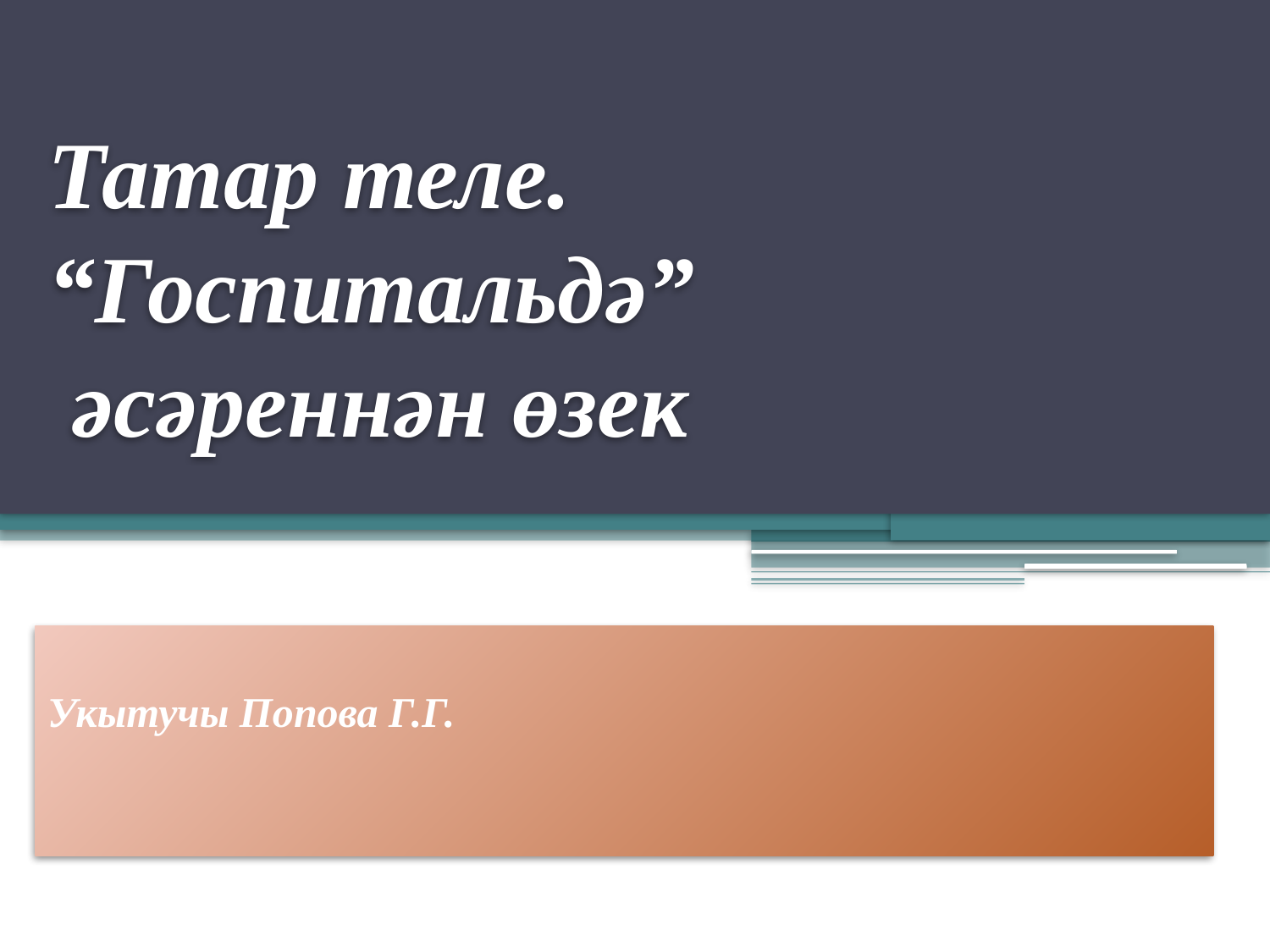

# Татар теле. “Госпитальдә” әсәреннән өзек Укытучы Попова Г.Г.